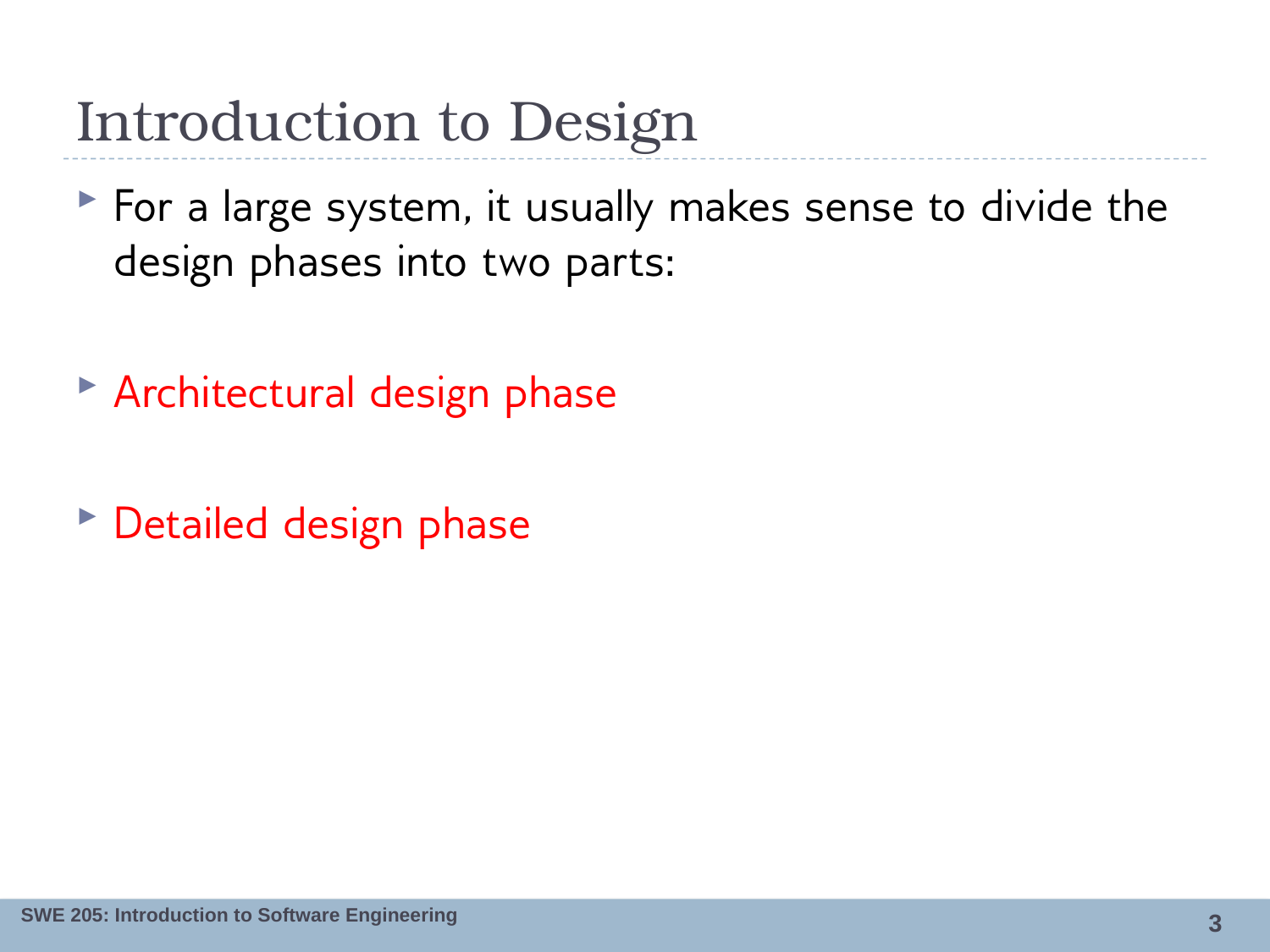

# Introduction to Design
For a large system, it usually makes sense to divide the design phases into two parts:

Architectural design phase

Detailed design phase
3